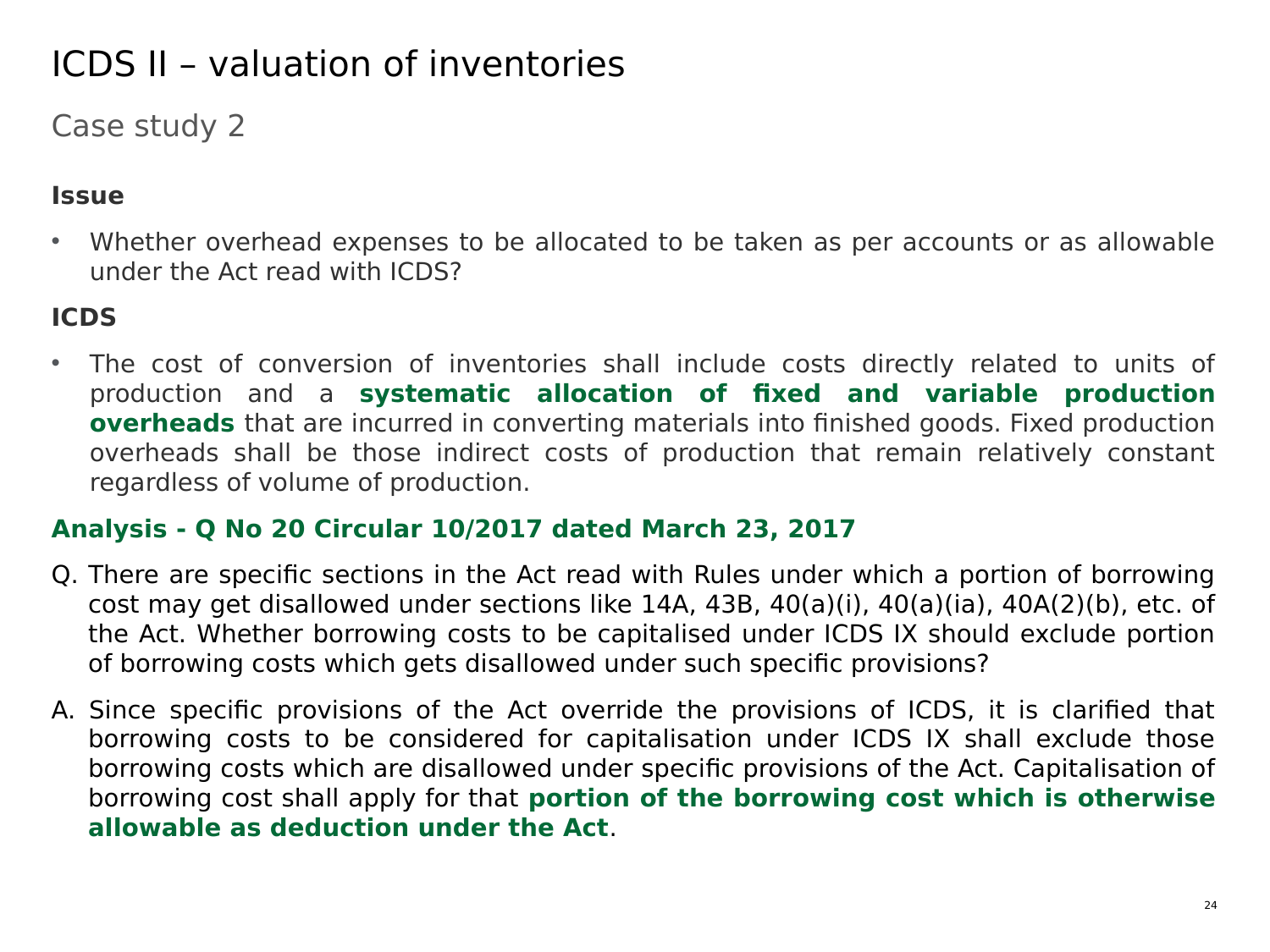

# ICDS II – valuation of inventories
Case study 2
Issue
Whether overhead expenses to be allocated to be taken as per accounts or as allowable under the Act read with ICDS?
ICDS
The cost of conversion of inventories shall include costs directly related to units of production and a systematic allocation of fixed and variable production overheads that are incurred in converting materials into finished goods. Fixed production overheads shall be those indirect costs of production that remain relatively constant regardless of volume of production.
Analysis - Q No 20 Circular 10/2017 dated March 23, 2017
Q. There are specific sections in the Act read with Rules under which a portion of borrowing cost may get disallowed under sections like 14A, 43B, 40(a)(i), 40(a)(ia), 40A(2)(b), etc. of the Act. Whether borrowing costs to be capitalised under ICDS IX should exclude portion of borrowing costs which gets disallowed under such specific provisions?
A. Since specific provisions of the Act override the provisions of ICDS, it is clarified that borrowing costs to be considered for capitalisation under ICDS IX shall exclude those borrowing costs which are disallowed under specific provisions of the Act. Capitalisation of borrowing cost shall apply for that portion of the borrowing cost which is otherwise allowable as deduction under the Act.